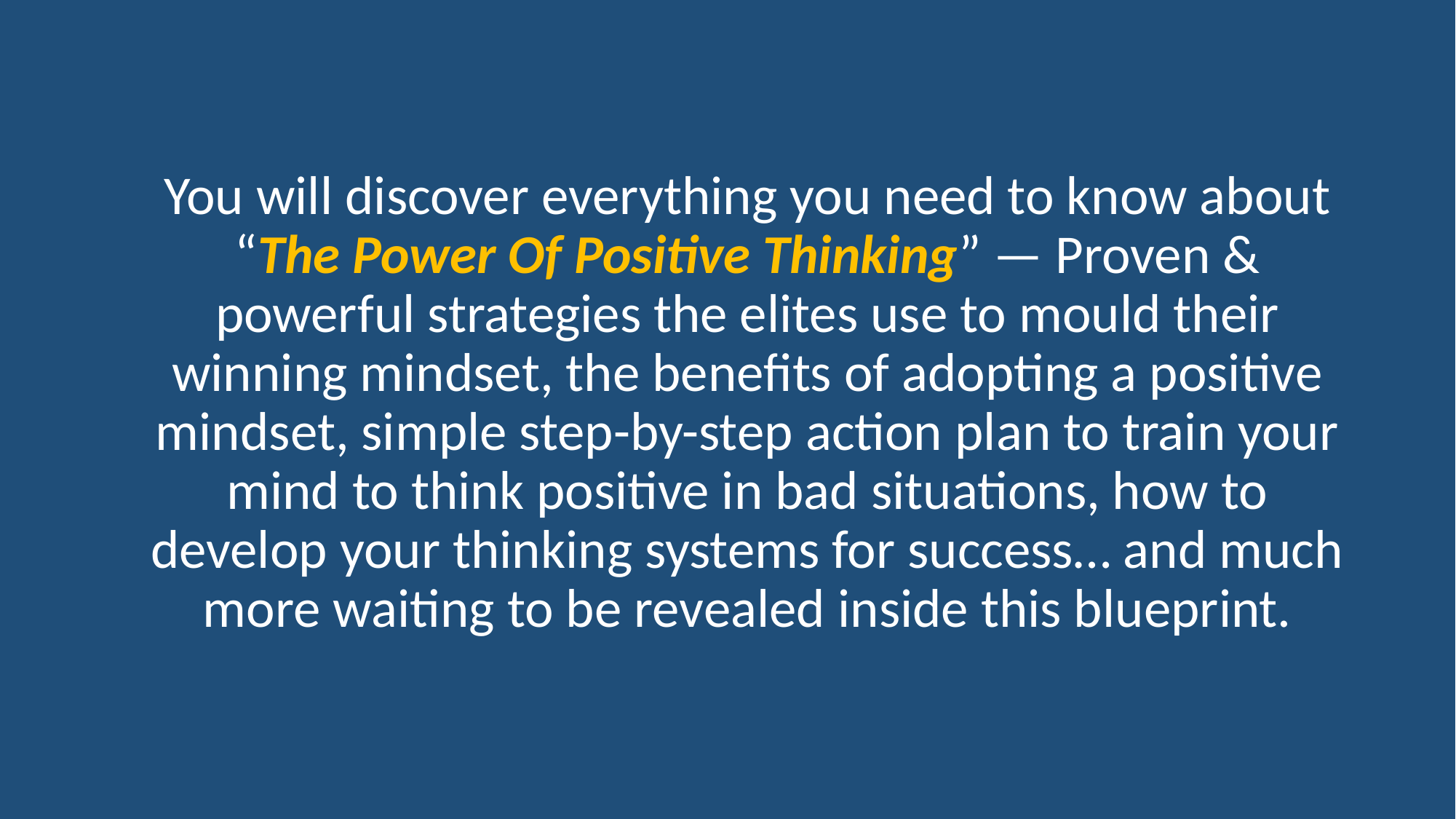

You will discover everything you need to know about “The Power Of Positive Thinking” — Proven & powerful strategies the elites use to mould their winning mindset, the benefits of adopting a positive mindset, simple step-by-step action plan to train your mind to think positive in bad situations, how to develop your thinking systems for success… and much more waiting to be revealed inside this blueprint.